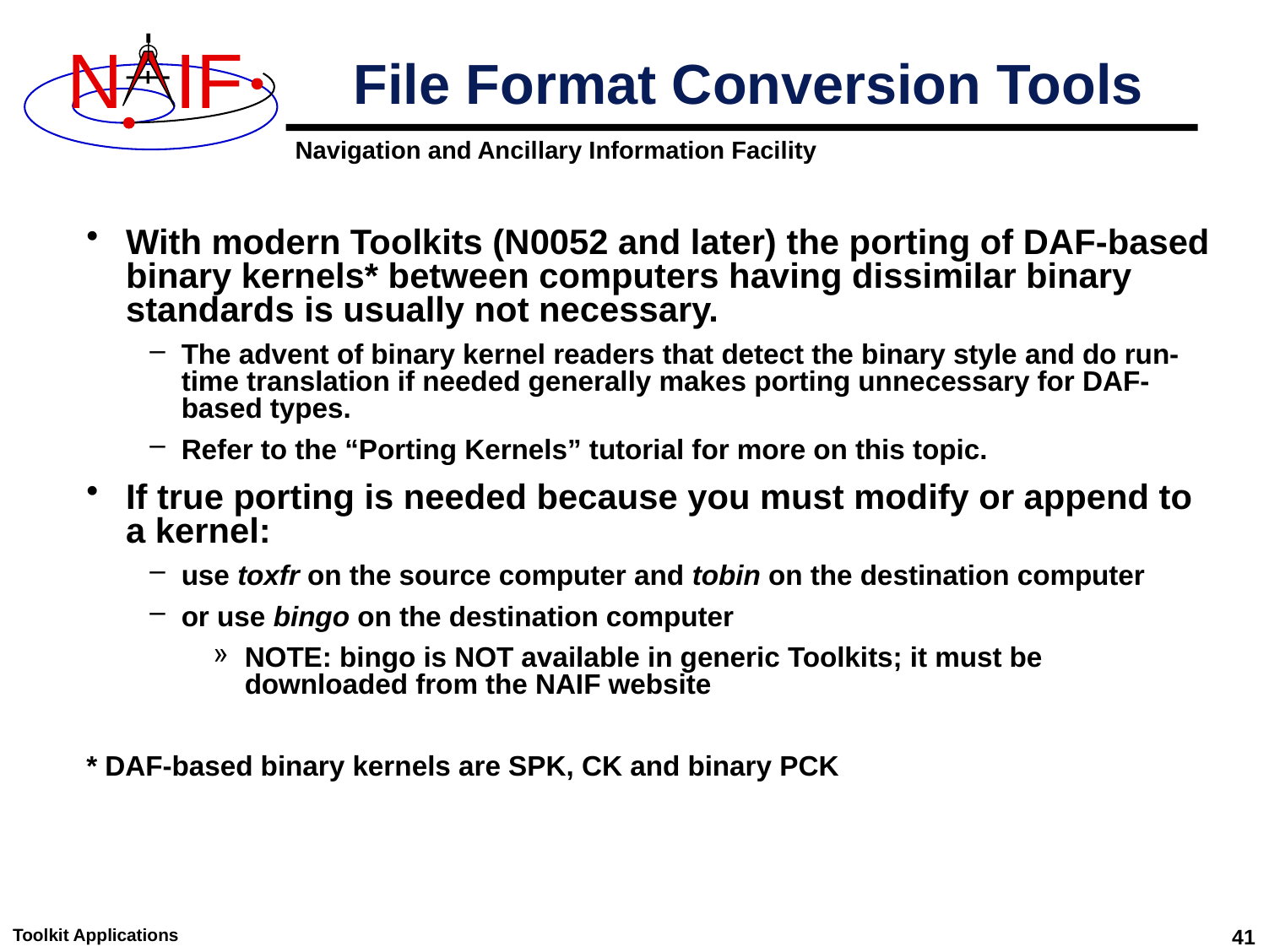

# File Format Conversion Tools
With modern Toolkits (N0052 and later) the porting of DAF-based binary kernels* between computers having dissimilar binary standards is usually not necessary.
The advent of binary kernel readers that detect the binary style and do run-time translation if needed generally makes porting unnecessary for DAF-based types.
Refer to the “Porting Kernels” tutorial for more on this topic.
If true porting is needed because you must modify or append to a kernel:
use toxfr on the source computer and tobin on the destination computer
or use bingo on the destination computer
NOTE: bingo is NOT available in generic Toolkits; it must be downloaded from the NAIF website

* DAF-based binary kernels are SPK, CK and binary PCK
Toolkit Applications
41